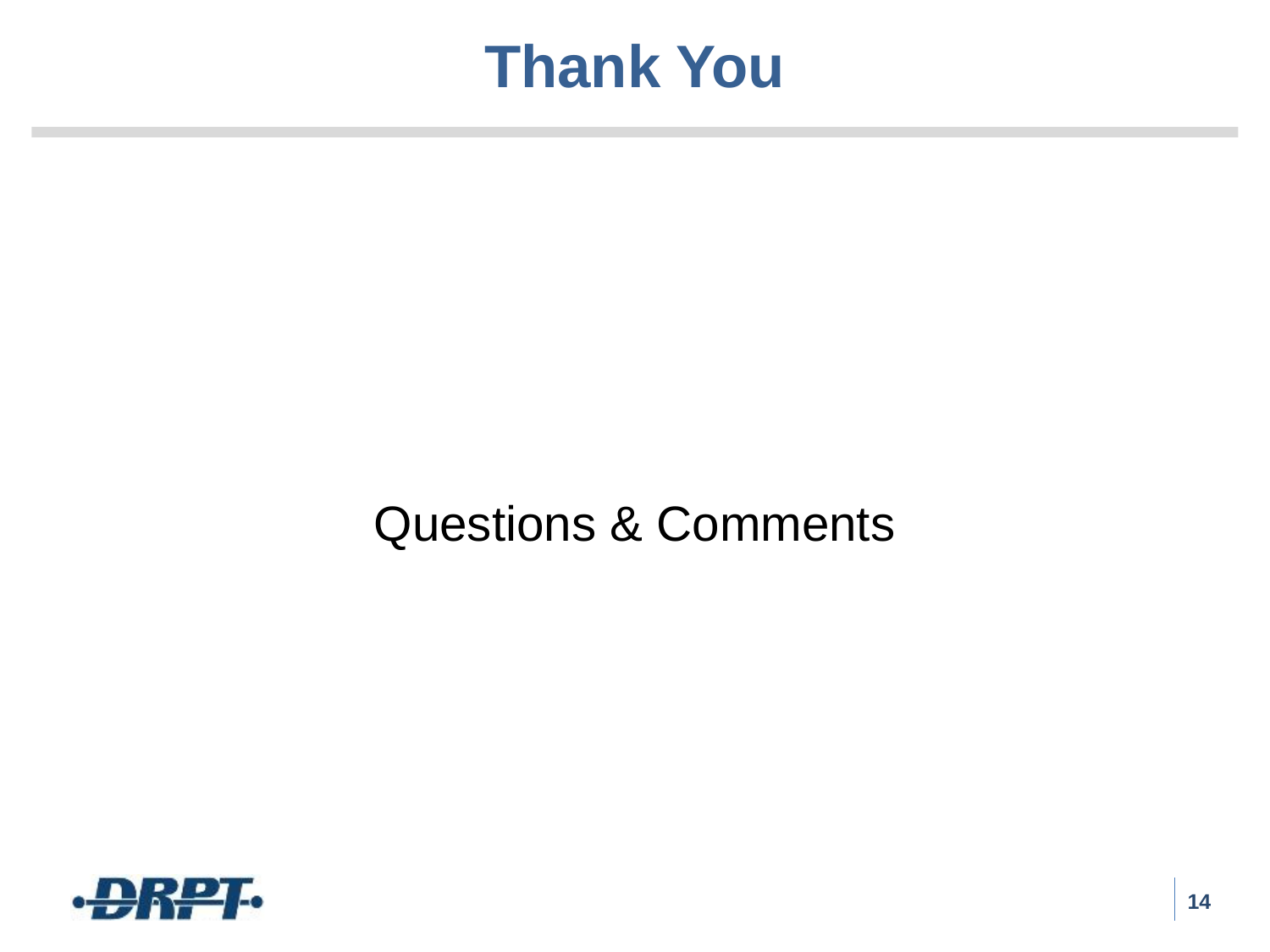

# Thank You
Questions & Comments
14